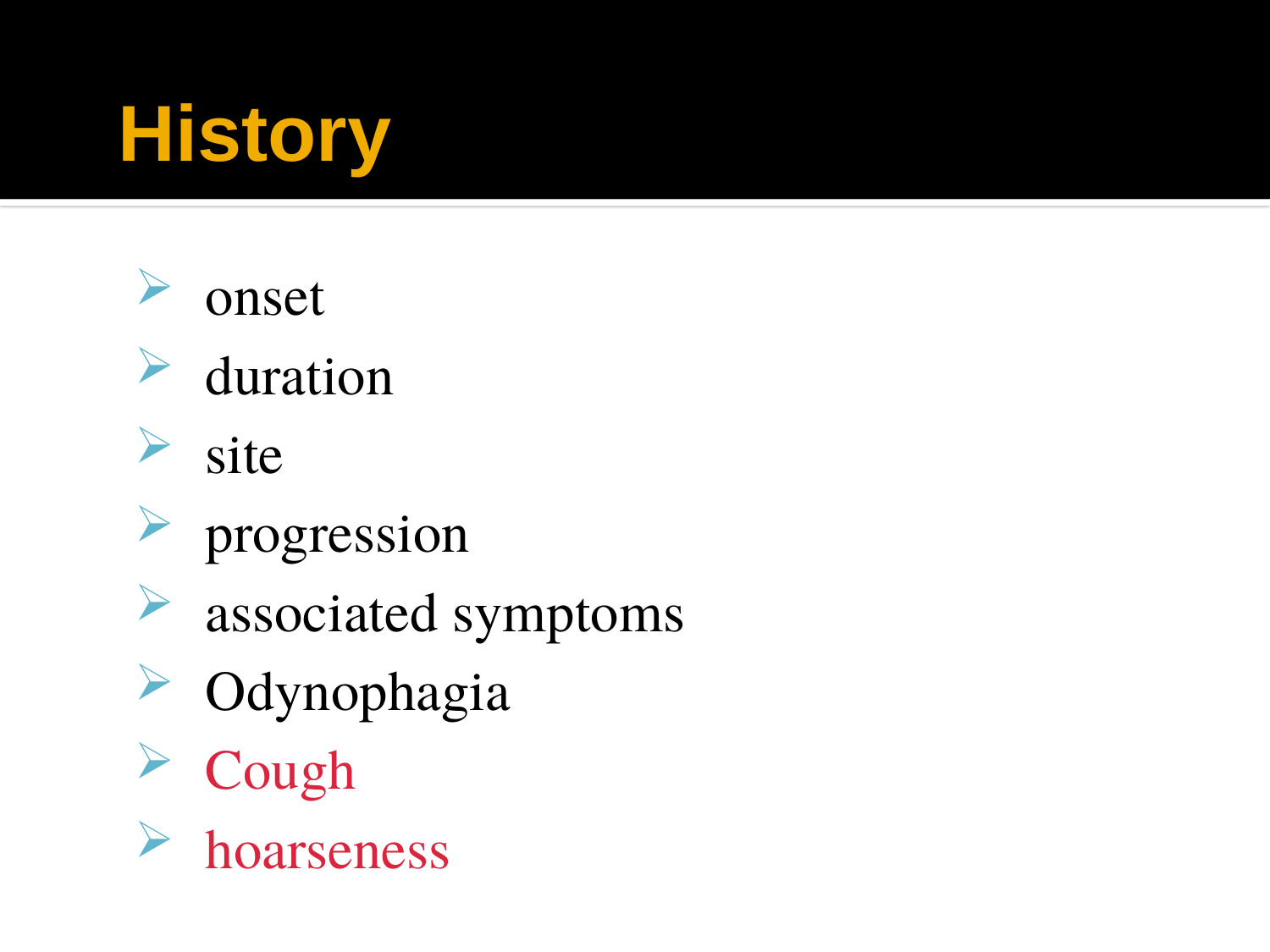

History
onset
duration
site
progression
associated symptoms
Odynophagia
Cough
hoarseness